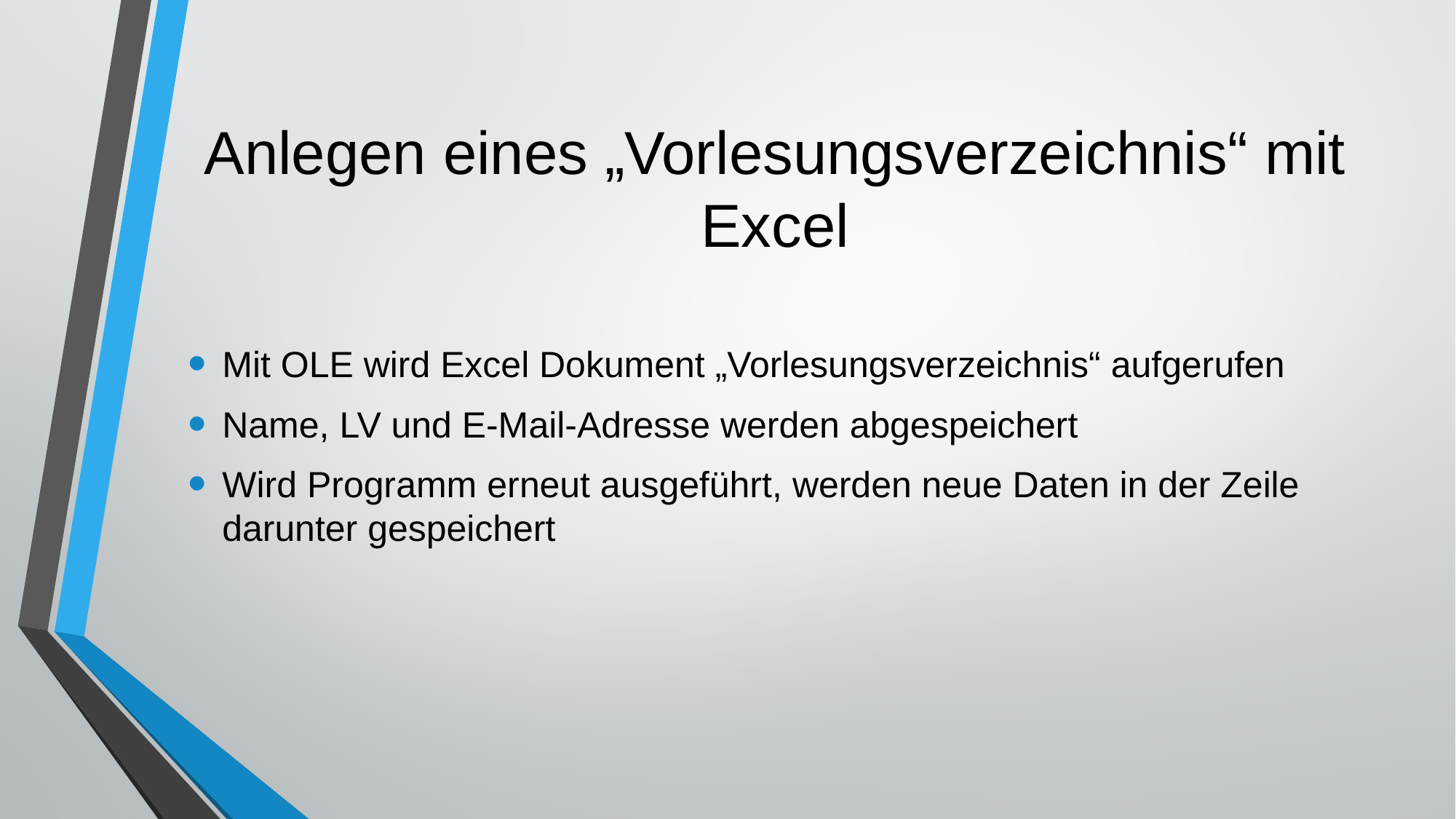

# Anlegen eines „Vorlesungsverzeichnis“ mit Excel
Mit OLE wird Excel Dokument „Vorlesungsverzeichnis“ aufgerufen
Name, LV und E-Mail-Adresse werden abgespeichert
Wird Programm erneut ausgeführt, werden neue Daten in der Zeile darunter gespeichert